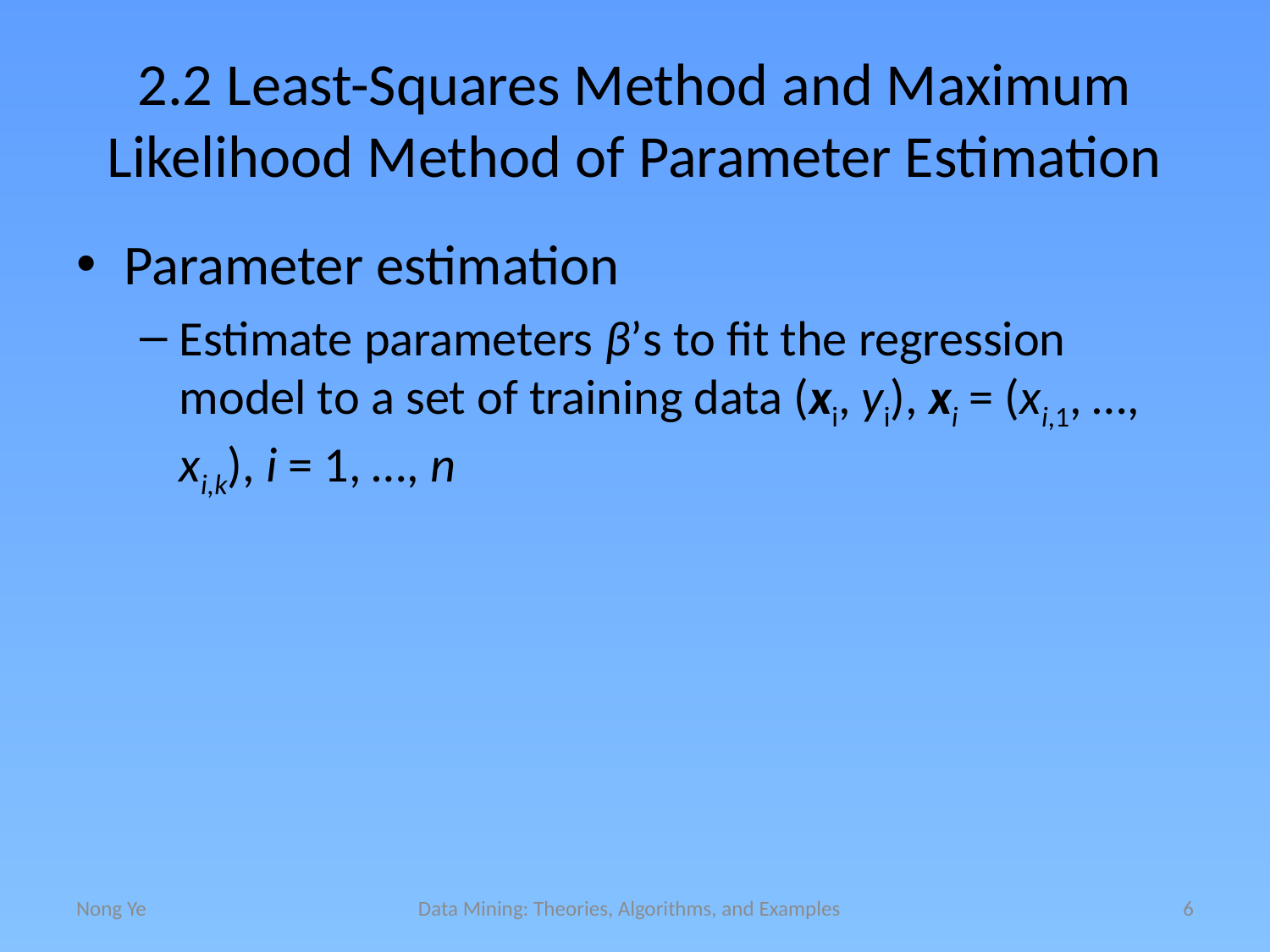

# 2.2 Least-Squares Method and Maximum Likelihood Method of Parameter Estimation
Parameter estimation
Estimate parameters β’s to fit the regression model to a set of training data (xi, yi), xi = (xi,1, …, xi,k), i = 1, …, n
Nong Ye
Data Mining: Theories, Algorithms, and Examples
6